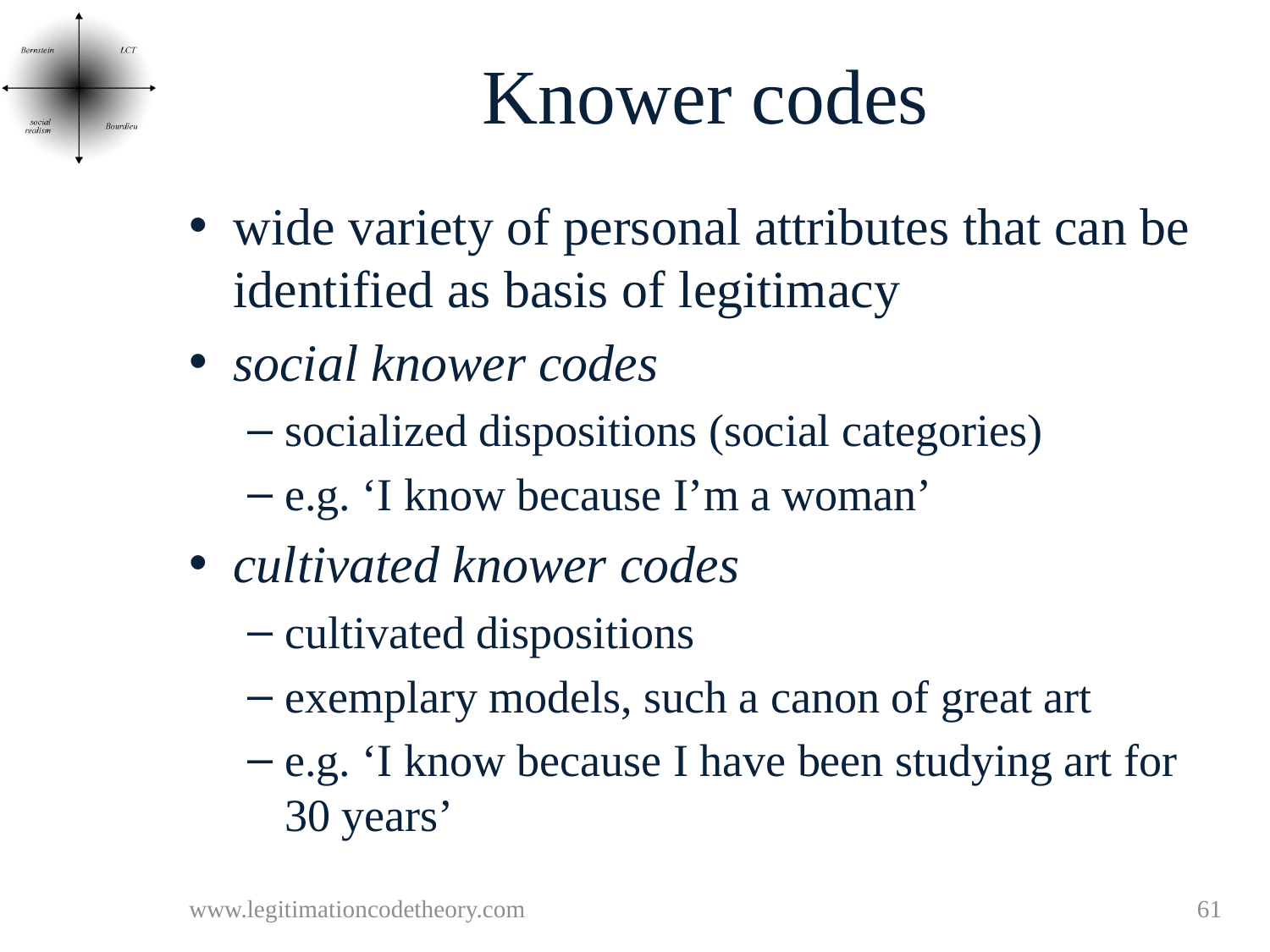

# Knower codes

wide variety of personal attributes that can be identified as basis of legitimacy
social knower codes
socialized dispositions (social categories)
e.g. ‘I know because I’m a woman’
cultivated knower codes
cultivated dispositions
exemplary models, such a canon of great art
e.g. ‘I know because I have been studying art for 30 years’
www.legitimationcodetheory.com
61